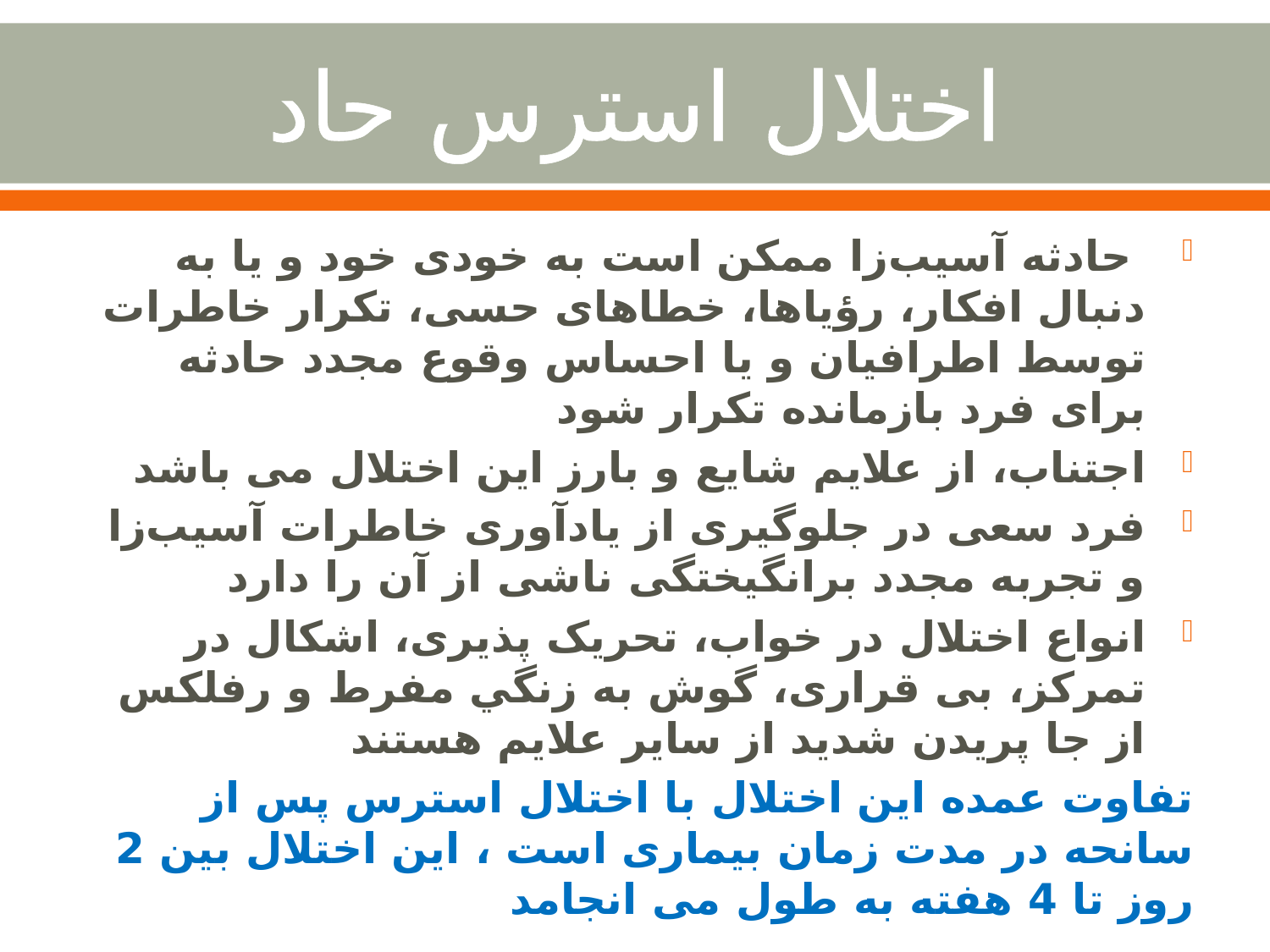

# اختلال استرس حاد
 حادثه آسيب‌زا ممکن است به خودی خود و يا به دنبال افکار، رؤياها، خطاهای حسی، تکرار خاطرات توسط اطرافيان و يا احساس وقوع مجدد حادثه برای فرد بازمانده تکرار شود
اجتناب، از علايم شايع و بارز اين اختلال می باشد
فرد سعی در جلوگيری از يادآوری خاطرات آسيب‌زا و تجربه مجدد برانگيختگی ناشی از آن را دارد
انواع اختلال در خواب، تحريک پذيری، اشکال در تمرکز، بی قراری، گوش به زنگي مفرط و رفلکس از جا پريدن شديد از ساير علايم هستند
تفاوت عمده اين اختلال با اختلال استرس پس از سانحه در مدت زمان بيماری است ، اين اختلال بين 2 روز تا 4 هفته به طول می انجامد